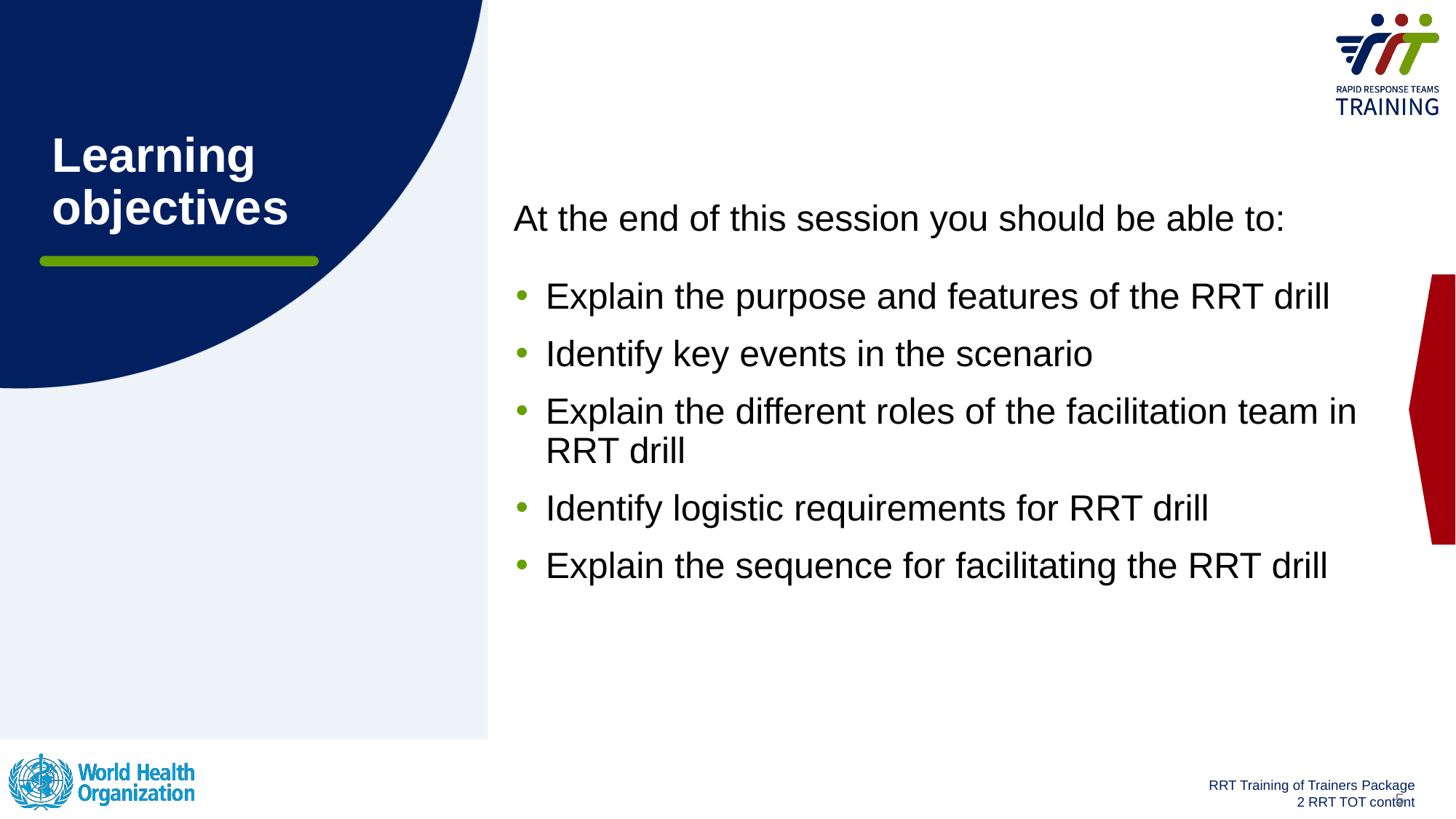

Explain the purpose and features of the RRT drill
Identify key events in the scenario
Explain the different roles of the facilitation team in RRT drill
Identify logistic requirements for RRT drill
Explain the sequence for facilitating the RRT drill
# Learning objectives
At the end of this session you should be able to: